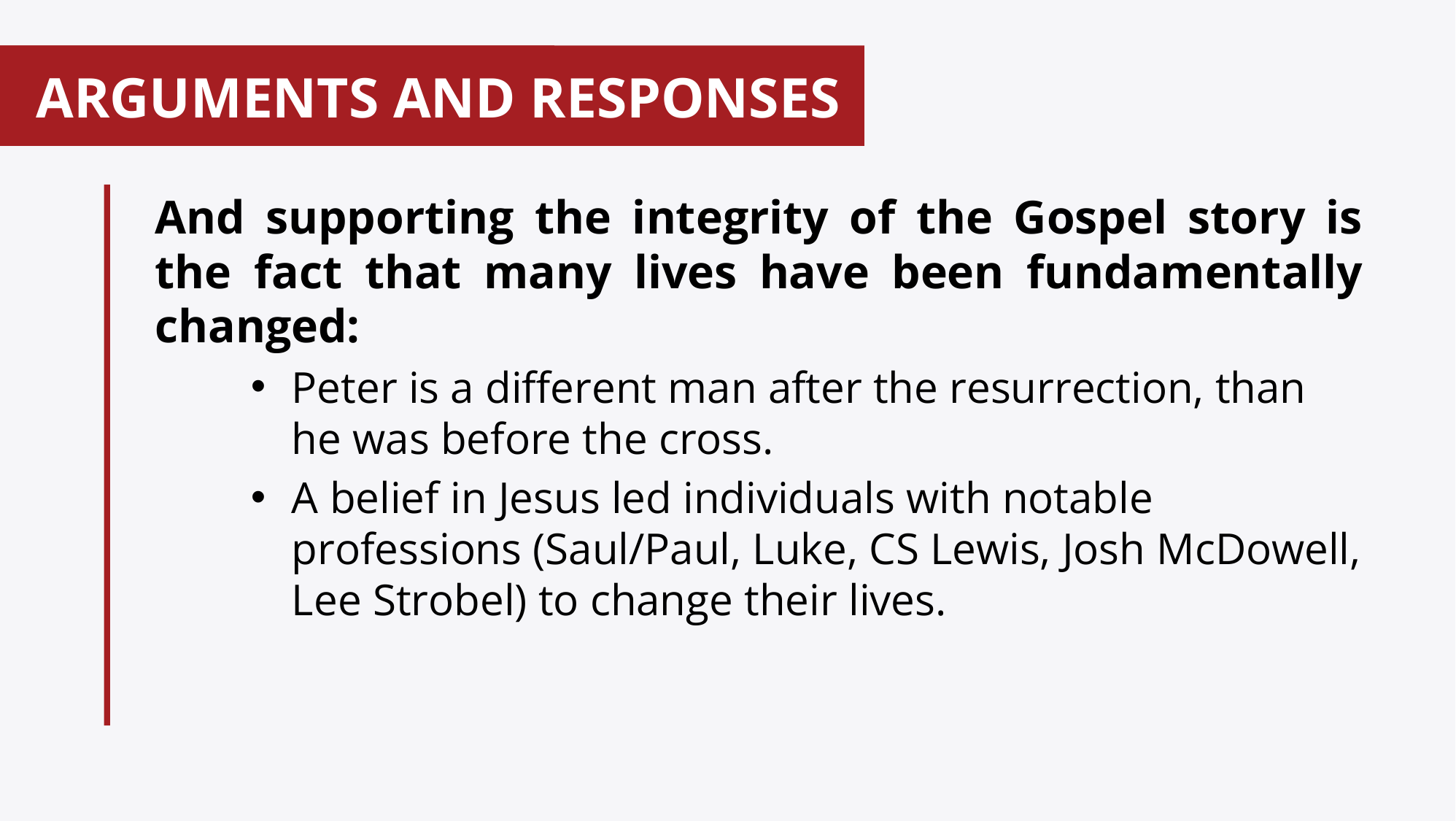

ARGUMENTS AND RESPONSES
#
And supporting the integrity of the Gospel story is the fact that many lives have been fundamentally changed:
Peter is a different man after the resurrection, than he was before the cross.
A belief in Jesus led individuals with notable professions (Saul/Paul, Luke, CS Lewis, Josh McDowell, Lee Strobel) to change their lives.